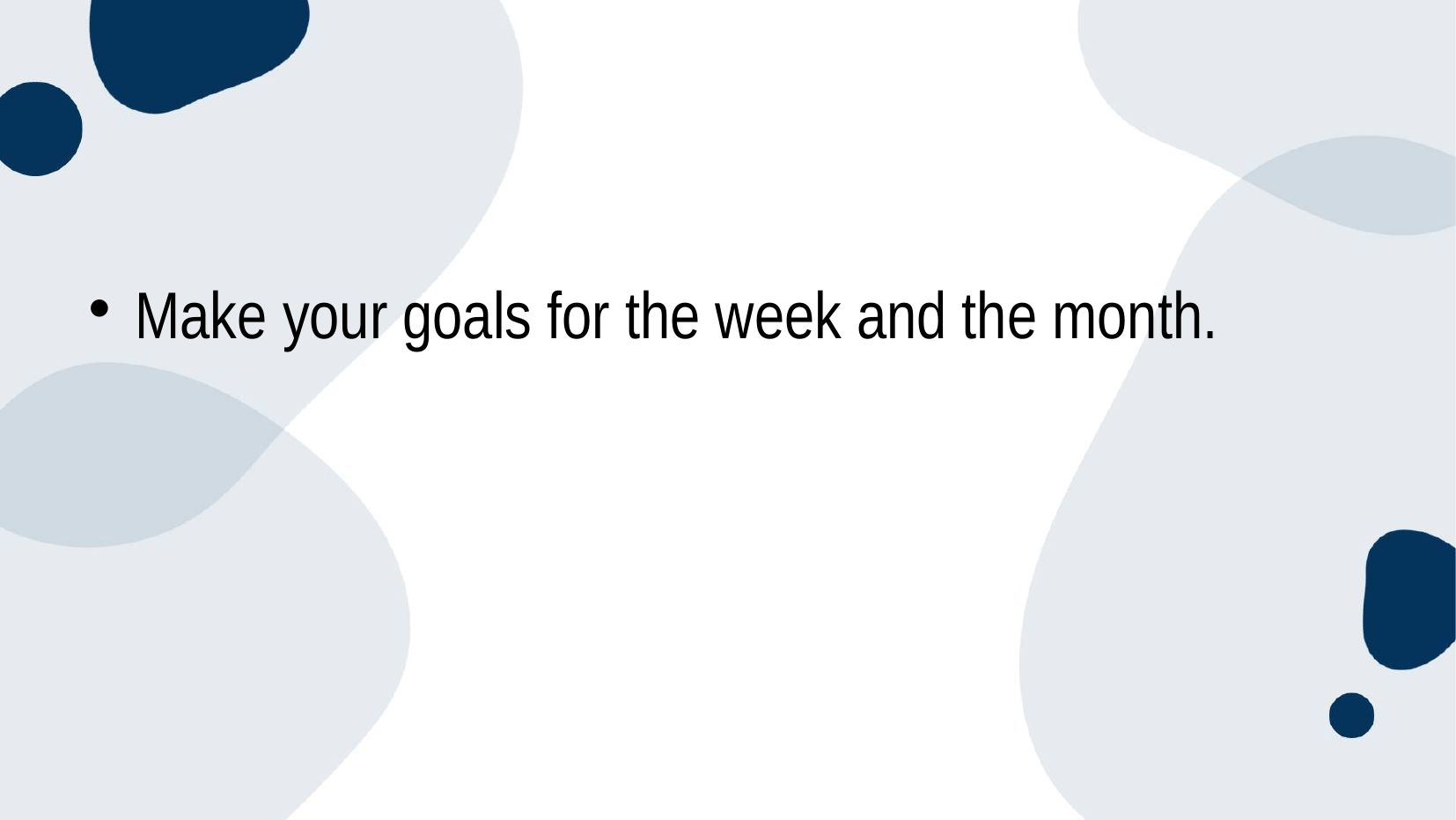

Make your goals for the week and the month.